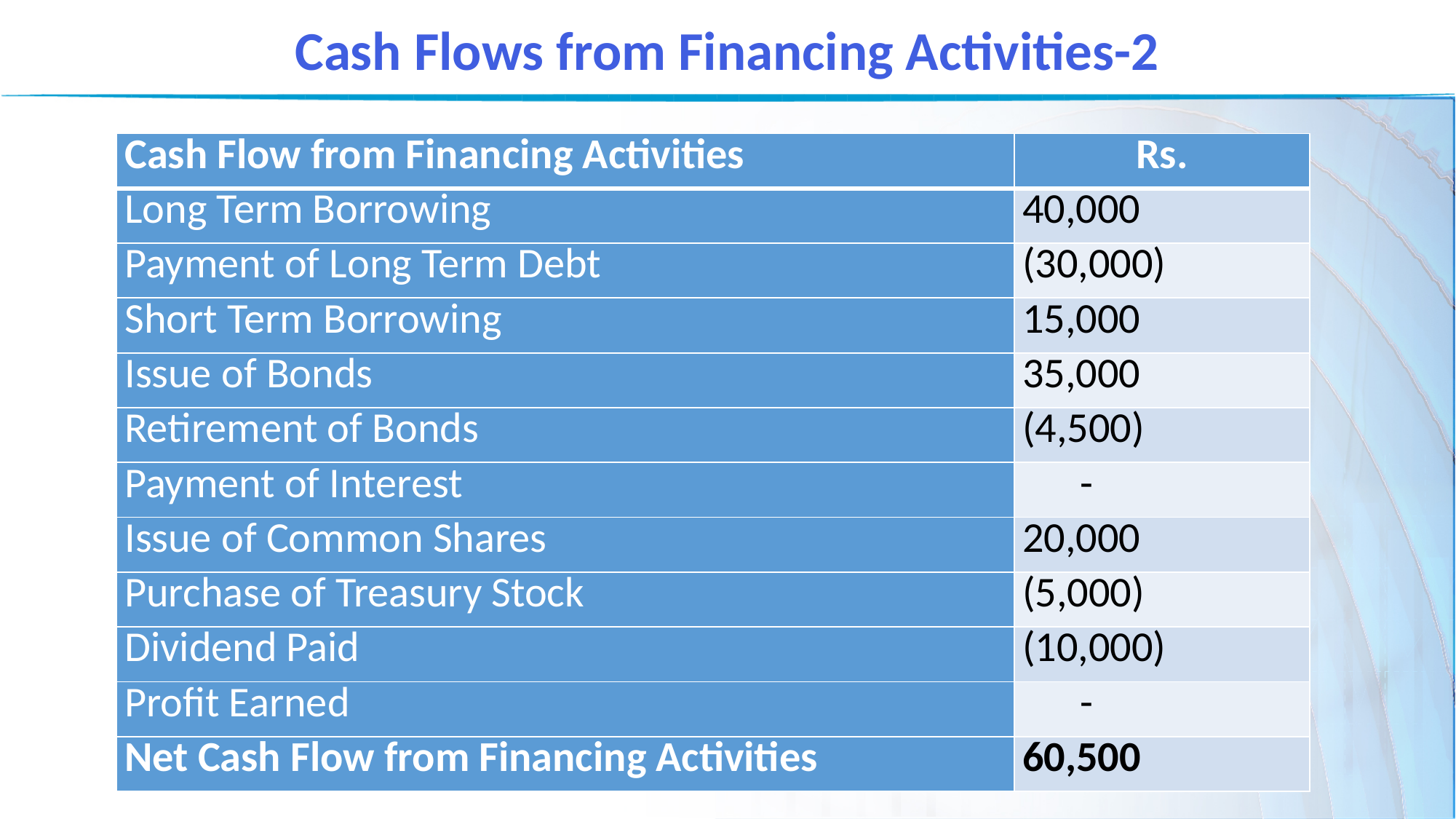

Cash Flows from Financing Activities-2
| Cash Flow from Financing Activities | Rs. |
| --- | --- |
| Long Term Borrowing | 40,000 |
| Payment of Long Term Debt | (30,000) |
| Short Term Borrowing | 15,000 |
| Issue of Bonds | 35,000 |
| Retirement of Bonds | (4,500) |
| Payment of Interest | - |
| Issue of Common Shares | 20,000 |
| Purchase of Treasury Stock | (5,000) |
| Dividend Paid | (10,000) |
| Profit Earned | - |
| Net Cash Flow from Financing Activities | 60,500 |